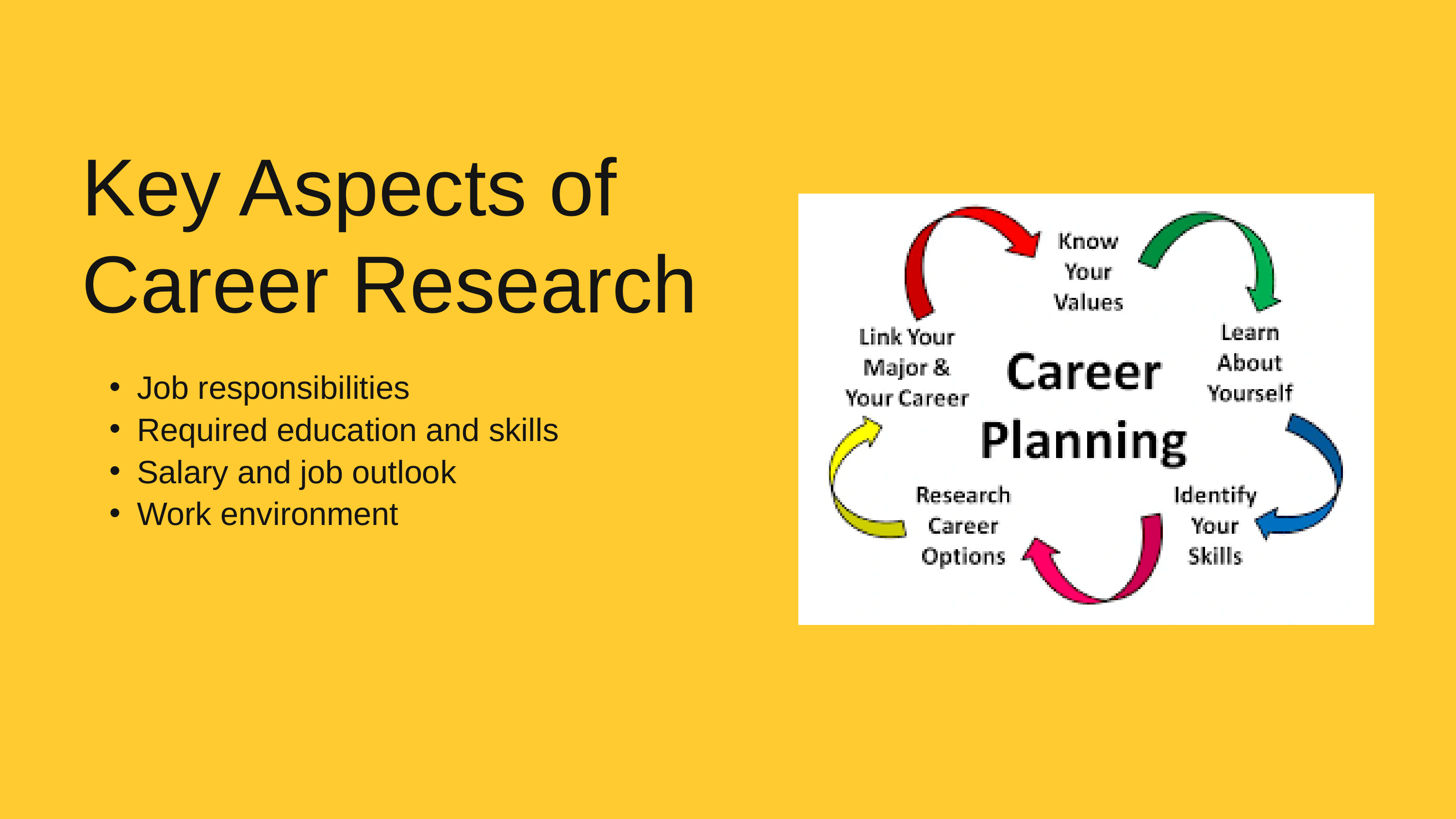

Key Aspects of Career Research
Job responsibilities
Required education and skills
Salary and job outlook
Work environment